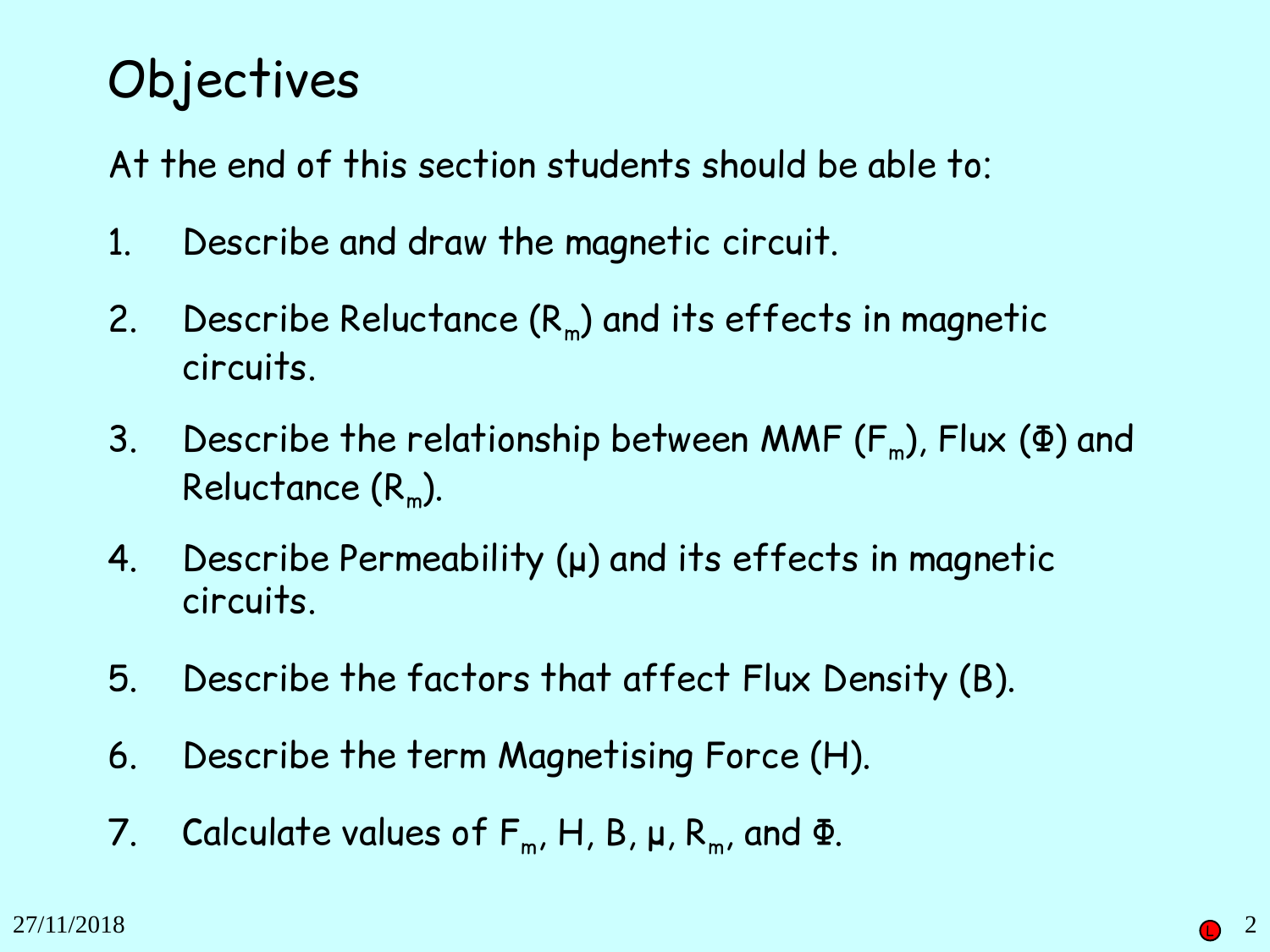

Objectives
At the end of this section students should be able to:
1.	Describe and draw the magnetic circuit.
2.	Describe Reluctance (Rm) and its effects in magnetic circuits.
3.	Describe the relationship between MMF (Fm), Flux (Φ) and Reluctance (Rm).
4.	Describe Permeability (μ) and its effects in magnetic circuits.
5.	Describe the factors that affect Flux Density (B).
6.	Describe the term Magnetising Force (H).
7.	Calculate values of Fm, H, B, μ, Rm, and Φ.
27/11/2018
2
L